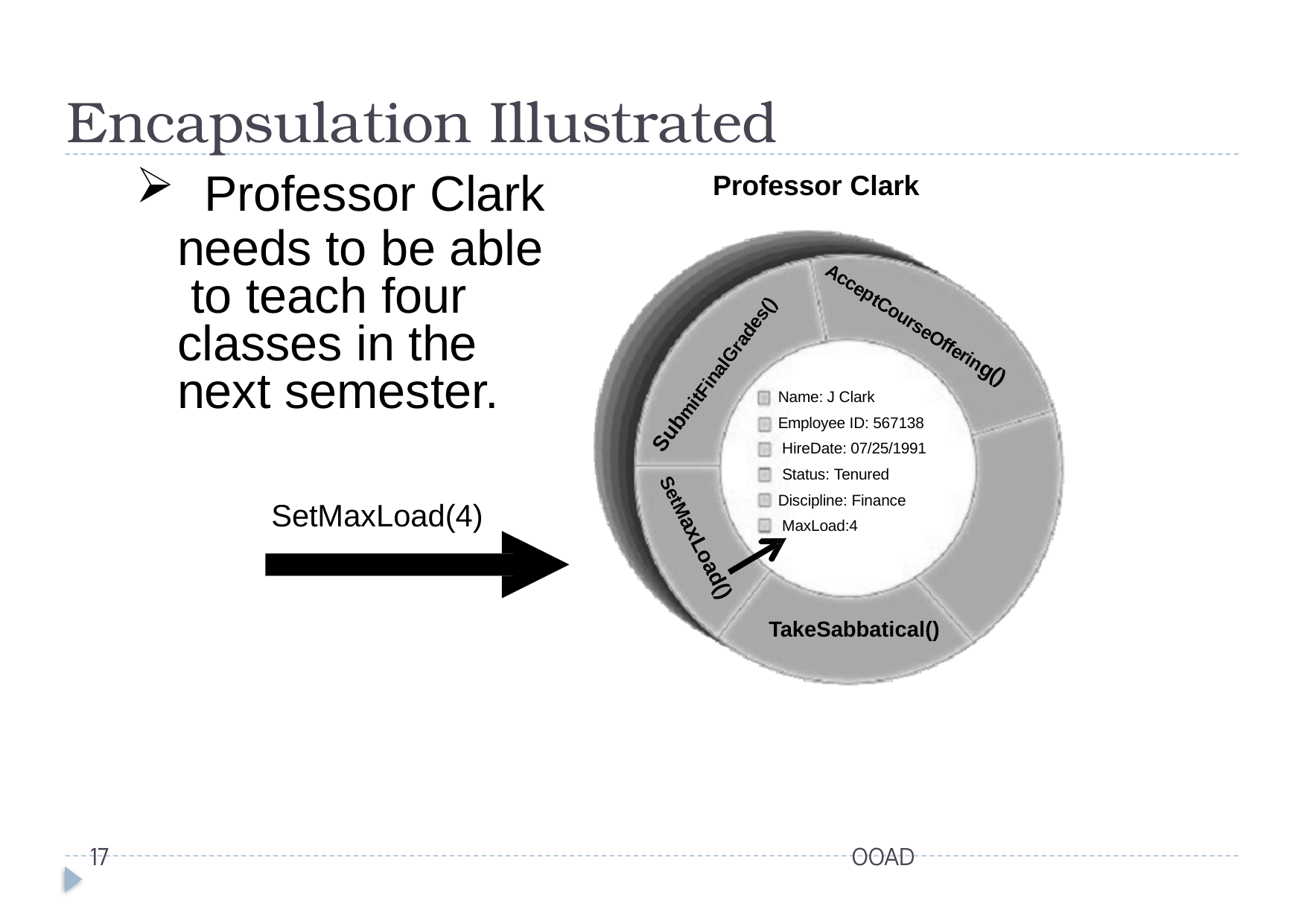

# Encapsulation Illustrated
Professor Clark
 Professor Clark
needs to be able  to teach four  classes in the  next semester.

AcceptCourseOffering()
SubmitFinalGrades()
Name: J Clark  Employee ID: 567138  HireDate: 07/25/1991  Status: Tenured
Discipline: Finance  MaxLoad:4
SetMaxLoad(4)

SetMaxLoad()

TakeSabbatical()
17
OOAD